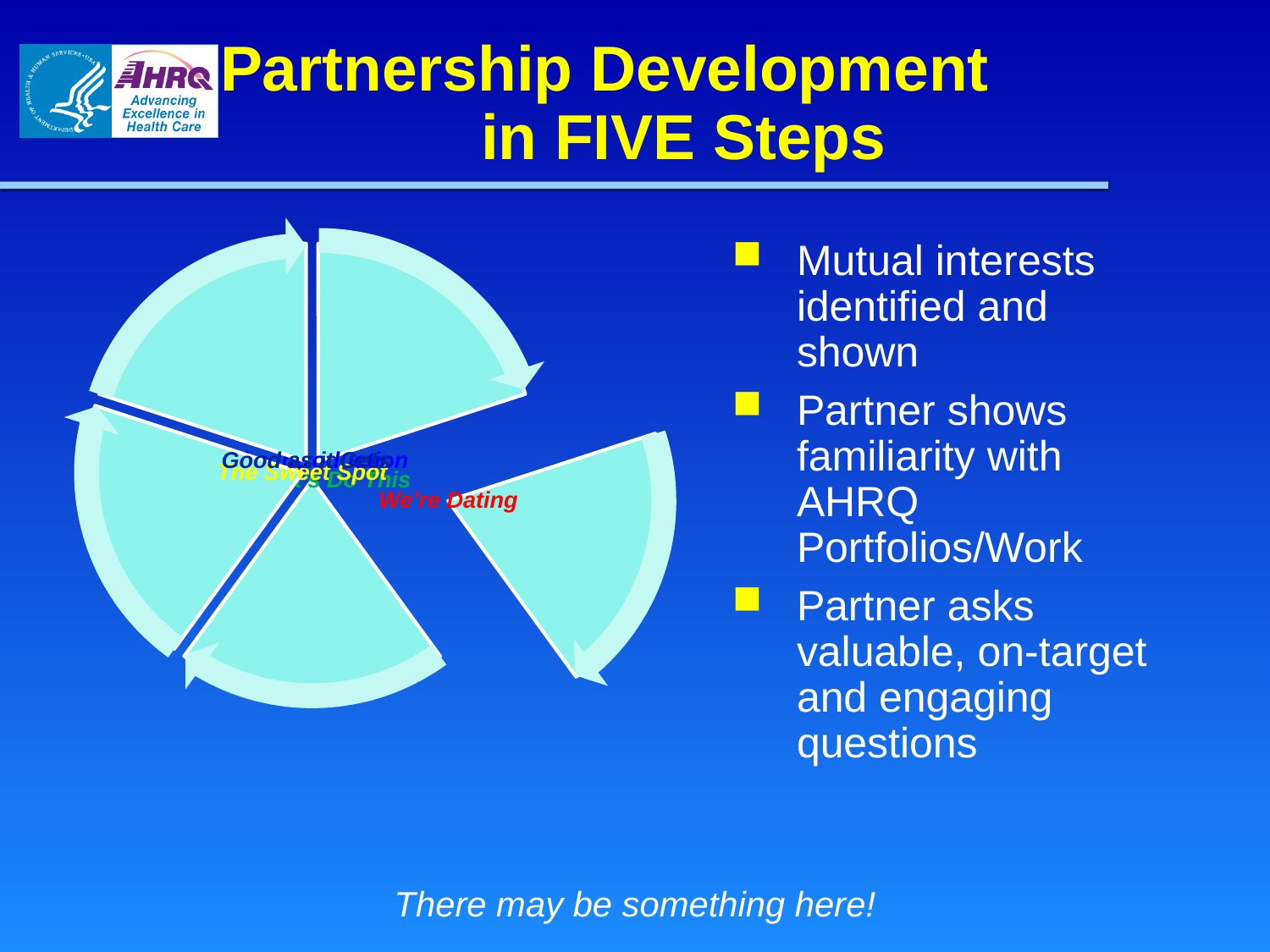

# Partnership Development          in FIVE Steps
The Introduction
We’re Dating
Yes! Let’s Do This
The Sweet Spot
Good as it Gets
Mutual interests identified and shown
Partner shows familiarity with AHRQ Portfolios/Work
Partner asks valuable, on-target and engaging questions
There may be something here!